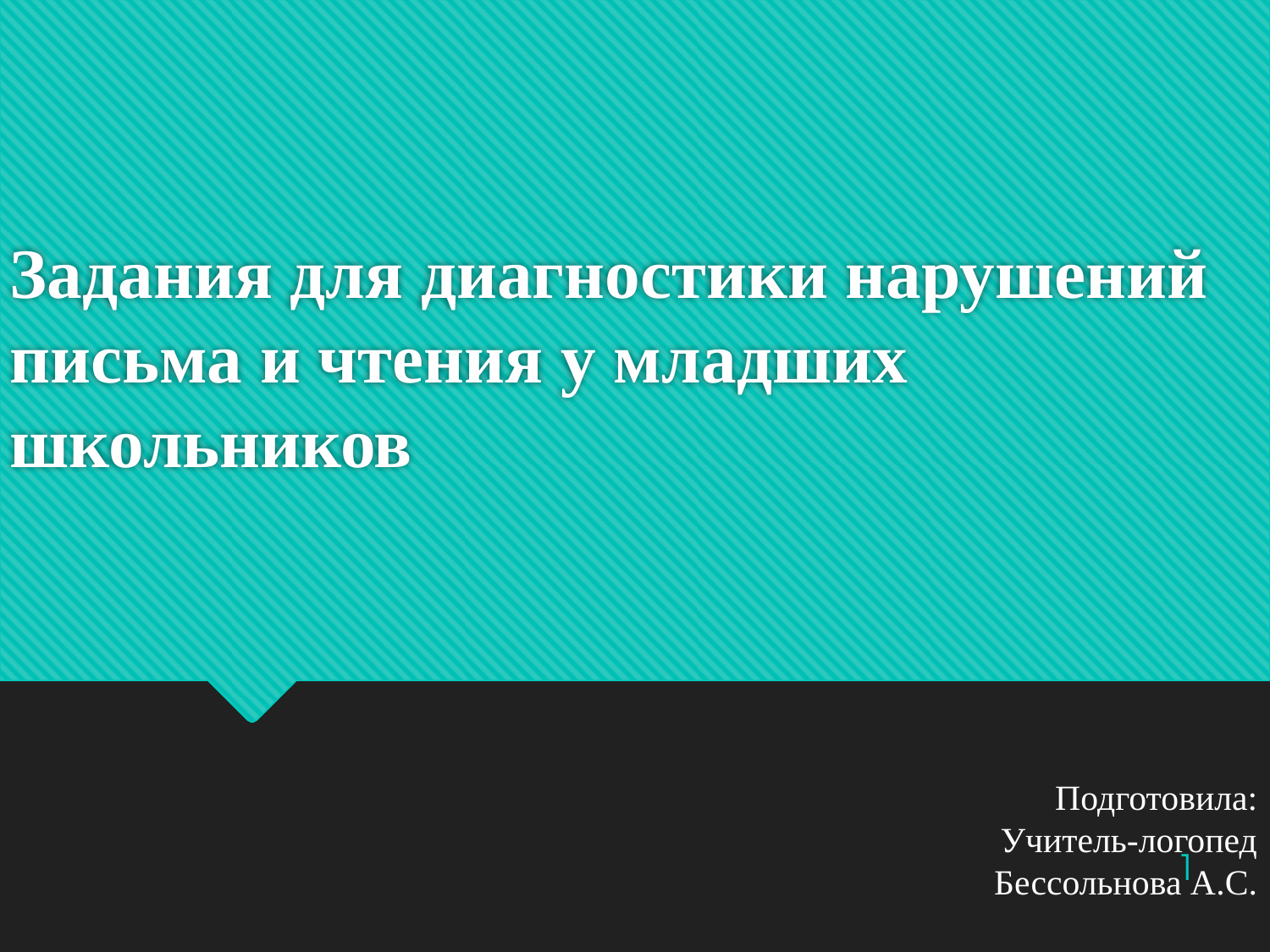

# Задания для диагностики нарушений письма и чтения у младших школьников
Подготовила:
Учитель-логопед
Бессольнова А.С.
1